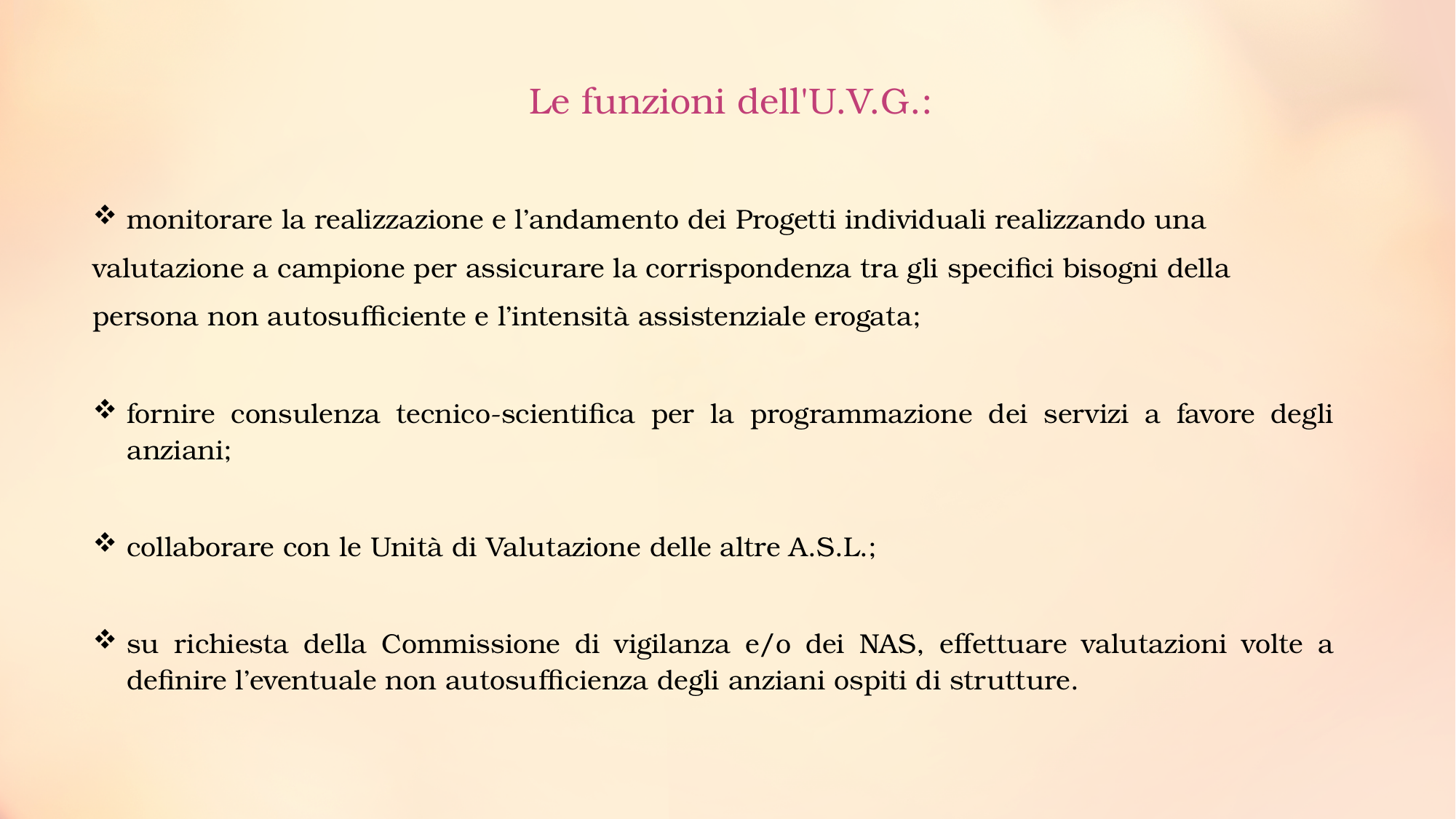

Le funzioni dell'U.V.G.:

monitorare la realizzazione e l’andamento dei Progetti individuali realizzando una
valutazione a campione per assicurare la corrispondenza tra gli specifici bisogni della
persona non autosufficiente e l’intensità assistenziale erogata;

fornire consulenza tecnico-scientifica per la programmazione dei servizi a favore degli anziani;

collaborare con le Unità di Valutazione delle altre A.S.L.;

su richiesta della Commissione di vigilanza e/o dei NAS, effettuare valutazioni volte a definire l’eventuale non autosufficienza degli anziani ospiti di strutture.